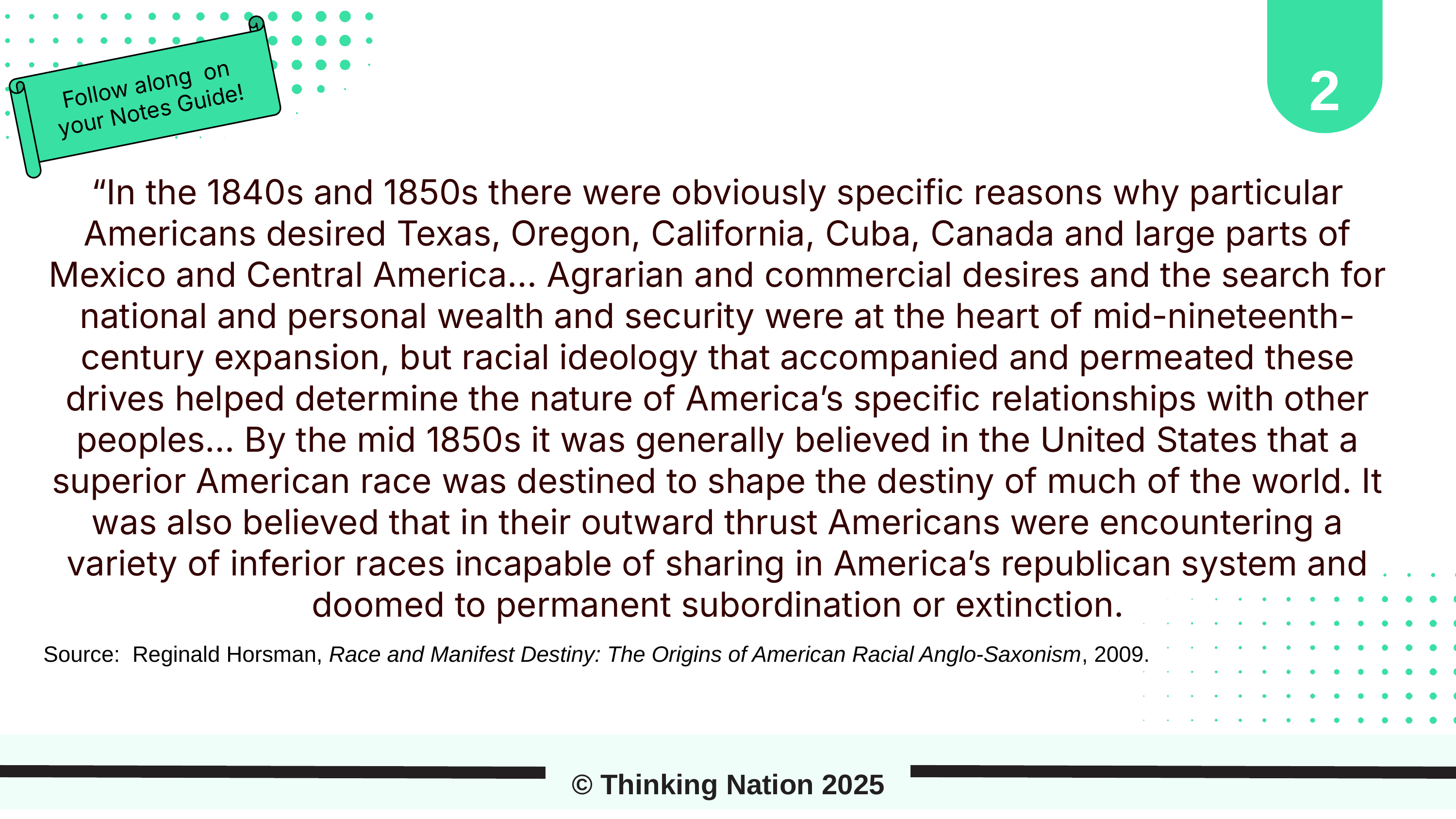

2
Follow along  on your Notes Guide!
“In the 1840s and 1850s there were obviously specific reasons why particular Americans desired Texas, Oregon, California, Cuba, Canada and large parts of Mexico and Central America… Agrarian and commercial desires and the search for national and personal wealth and security were at the heart of mid-nineteenth-century expansion, but racial ideology that accompanied and permeated these drives helped determine the nature of America’s specific relationships with other peoples… By the mid 1850s it was generally believed in the United States that a superior American race was destined to shape the destiny of much of the world. It was also believed that in their outward thrust Americans were encountering a variety of inferior races incapable of sharing in America’s republican system and doomed to permanent subordination or extinction.
Source:  Reginald Horsman, Race and Manifest Destiny: The Origins of American Racial Anglo-Saxonism, 2009.

© Thinking Nation 2025